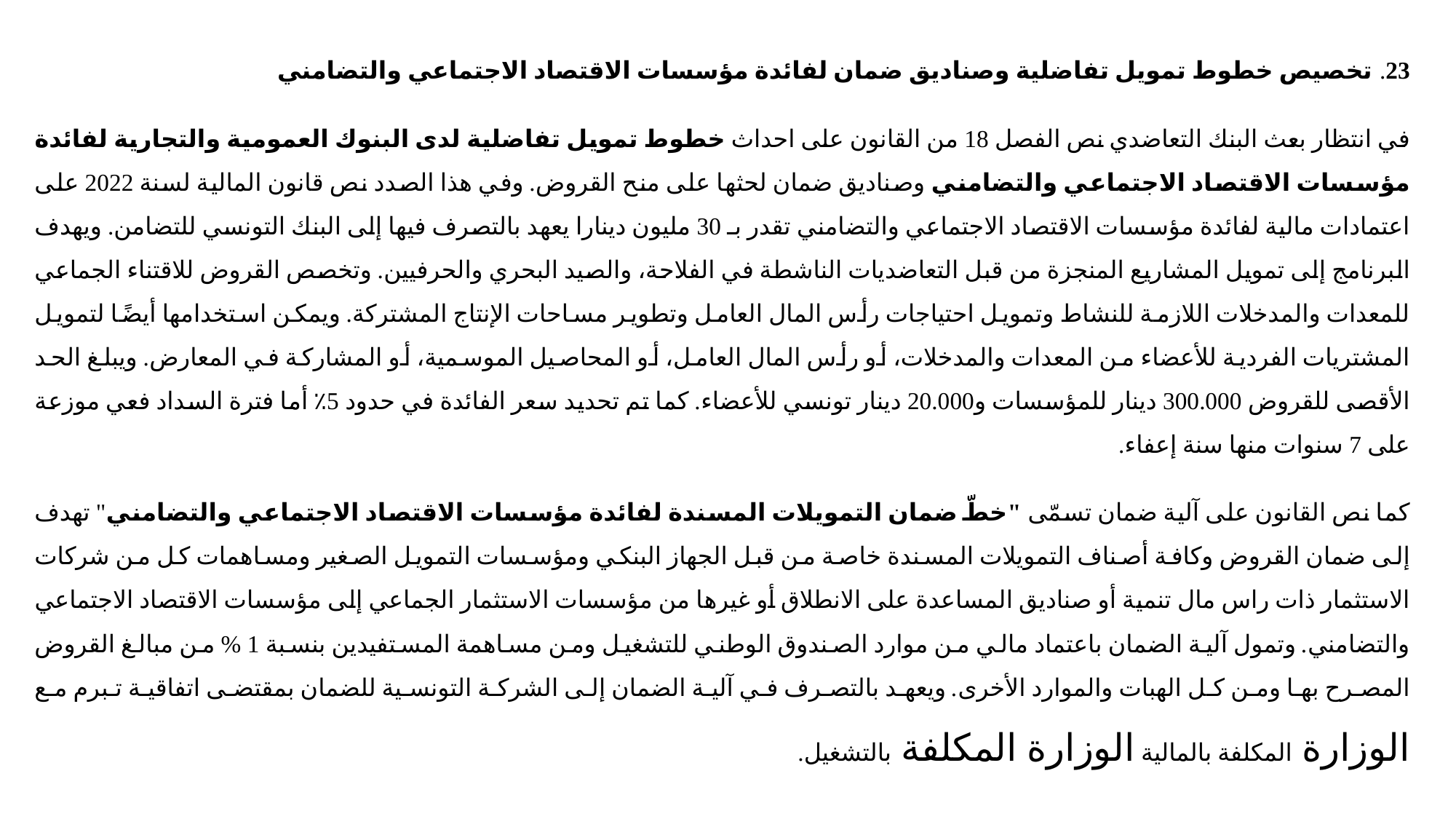

23. تخصيص خطوط تمويل تفاضلية وصناديق ضمان لفائدة مؤسسات الاقتصاد الاجتماعي والتضامني
في انتظار بعث البنك التعاضدي نص الفصل 18 من القانون على احداث خطوط تمويل تفاضلية لدى البنوك العمومية والتجارية لفائدة مؤسسات الاقتصاد الاجتماعي والتضامني وصناديق ضمان لحثها على منح القروض. وفي هذا الصدد نص قانون المالية لسنة 2022 على اعتمادات مالية لفائدة مؤسسات الاقتصاد الاجتماعي والتضامني تقدر بـ 30 مليون دينارا يعهد بالتصرف فيها إلى البنك التونسي للتضامن. ويهدف البرنامج إلى تمويل المشاريع المنجزة من قبل التعاضديات الناشطة في الفلاحة، والصيد البحري والحرفيين. وتخصص القروض للاقتناء الجماعي للمعدات والمدخلات اللازمة للنشاط وتمويل احتياجات رأس المال العامل وتطوير مساحات الإنتاج المشتركة. ويمكن استخدامها أيضًا لتمويل المشتريات الفردية للأعضاء من المعدات والمدخلات، أو رأس المال العامل، أو المحاصيل الموسمية، أو المشاركة في المعارض. ويبلغ الحد الأقصى للقروض 300.000 دينار للمؤسسات و20.000 دينار تونسي للأعضاء. كما تم تحديد سعر الفائدة في حدود 5٪ أما فترة السداد فعي موزعة على 7 سنوات منها سنة إعفاء.
كما نص القانون على آلية ضمان تسمّى "خطّ ضمان التمويلات المسندة لفائدة مؤسسات الاقتصاد الاجتماعي والتضامني" تهدف إلى ضمان القروض وكافة أصناف التمويلات المسندة خاصة من قبل الجهاز البنكي ومؤسسات التمويل الصغير ومساهمات كل من شركات الاستثمار ذات راس مال تنمية أو صناديق المساعدة على الانطلاق أو غيرها من مؤسسات الاستثمار الجماعي إلى مؤسسات الاقتصاد الاجتماعي والتضامني. وتمول آلية الضمان باعتماد مالي من موارد الصندوق الوطني للتشغيل ومن مساهمة المستفيدين بنسبة 1 % من مبالغ القروض المصرح بها ومن كل الهبات والموارد الأخرى. ويعهد بالتصرف في آلية الضمان إلى الشركة التونسية للضمان بمقتضى اتفاقية تبرم مع الوزارة المكلفة بالمالية الوزارة المكلفة بالتشغيل.